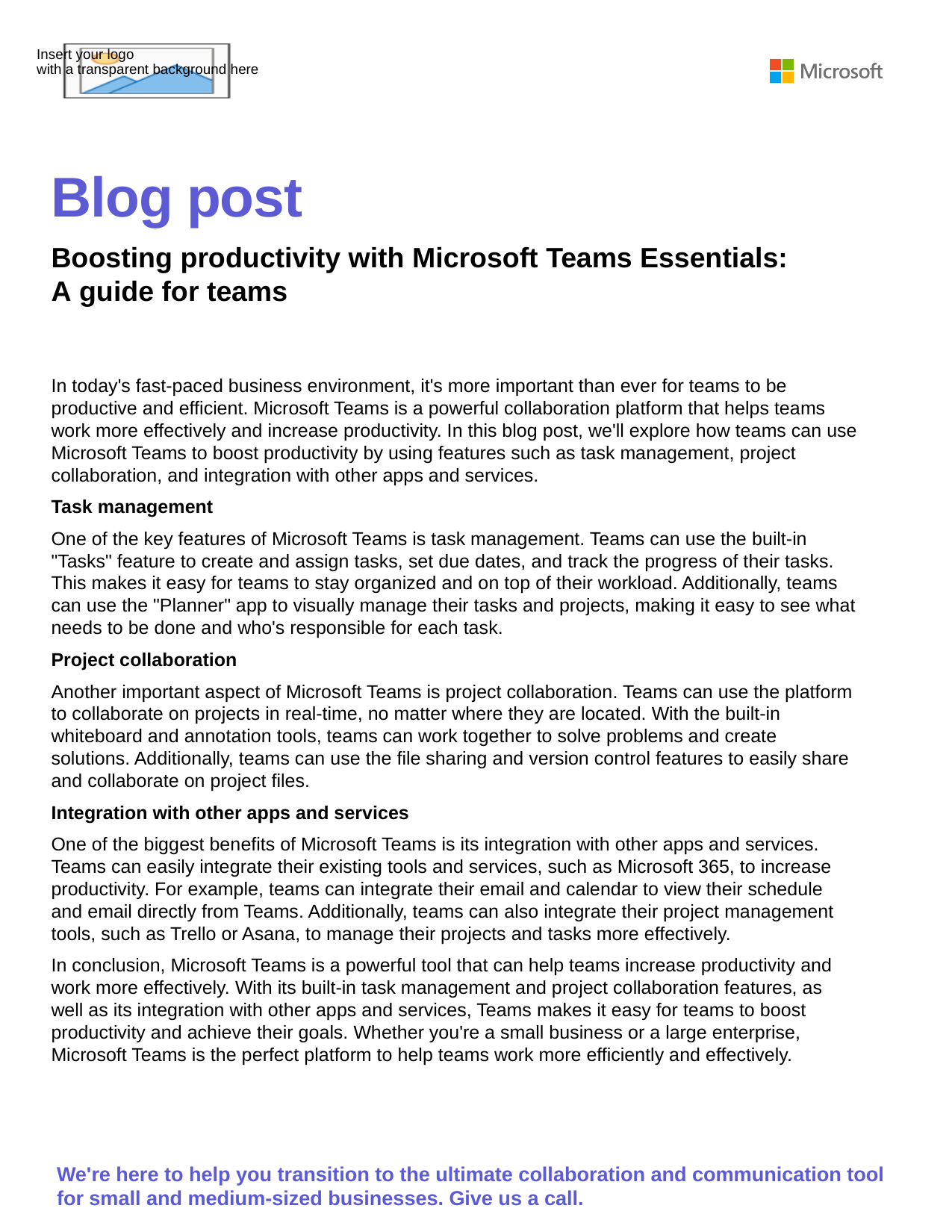

Blog post
Boosting productivity with Microsoft Teams Essentials:
A guide for teams

In today's fast-paced business environment, it's more important than ever for teams to be productive and efficient. Microsoft Teams is a powerful collaboration platform that helps teams work more effectively and increase productivity. In this blog post, we'll explore how teams can use Microsoft Teams to boost productivity by using features such as task management, project collaboration, and integration with other apps and services.
Task management
One of the key features of Microsoft Teams is task management. Teams can use the built-in "Tasks" feature to create and assign tasks, set due dates, and track the progress of their tasks. This makes it easy for teams to stay organized and on top of their workload. Additionally, teams can use the "Planner" app to visually manage their tasks and projects, making it easy to see what needs to be done and who's responsible for each task.
Project collaboration
Another important aspect of Microsoft Teams is project collaboration. Teams can use the platform to collaborate on projects in real-time, no matter where they are located. With the built-in whiteboard and annotation tools, teams can work together to solve problems and create solutions. Additionally, teams can use the file sharing and version control features to easily share and collaborate on project files.
Integration with other apps and services
One of the biggest benefits of Microsoft Teams is its integration with other apps and services. Teams can easily integrate their existing tools and services, such as Microsoft 365, to increase productivity. For example, teams can integrate their email and calendar to view their schedule and email directly from Teams. Additionally, teams can also integrate their project management tools, such as Trello or Asana, to manage their projects and tasks more effectively.
In conclusion, Microsoft Teams is a powerful tool that can help teams increase productivity and work more effectively. With its built-in task management and project collaboration features, as well as its integration with other apps and services, Teams makes it easy for teams to boost productivity and achieve their goals. Whether you're a small business or a large enterprise, Microsoft Teams is the perfect platform to help teams work more efficiently and effectively.
We're here to help you transition to the ultimate collaboration and communication tool for small and medium-sized businesses. Give us a call.